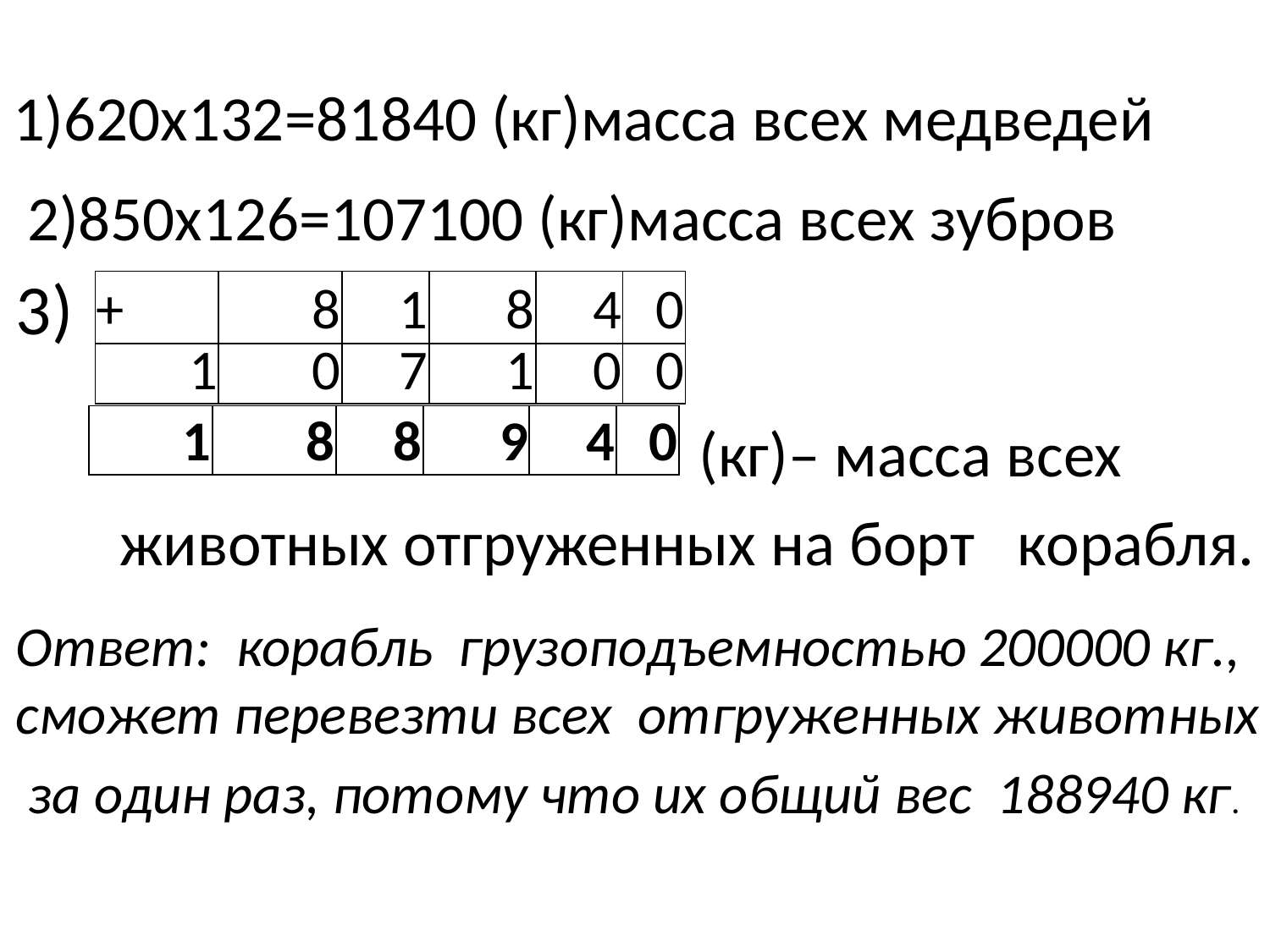

# 1)620х132=81840 (кг)масса всех медведей
2)850х126=107100 (кг)масса всех зубров
3)
| + | 8 | 1 | 8 | 4 | 0 |
| --- | --- | --- | --- | --- | --- |
| 1 | 0 | 7 | 1 | 0 | 0 |
| 1 | 8 | 8 | 9 | 4 | 0 |
| --- | --- | --- | --- | --- | --- |
                                (кг)– масса всех
 животных отгруженных на борт   корабля.
Ответ:  корабль  грузоподъемностью 200000 кг.,  сможет перевезти всех  отгруженных животных
 за один раз, потому что их общий вес  188940 кг.